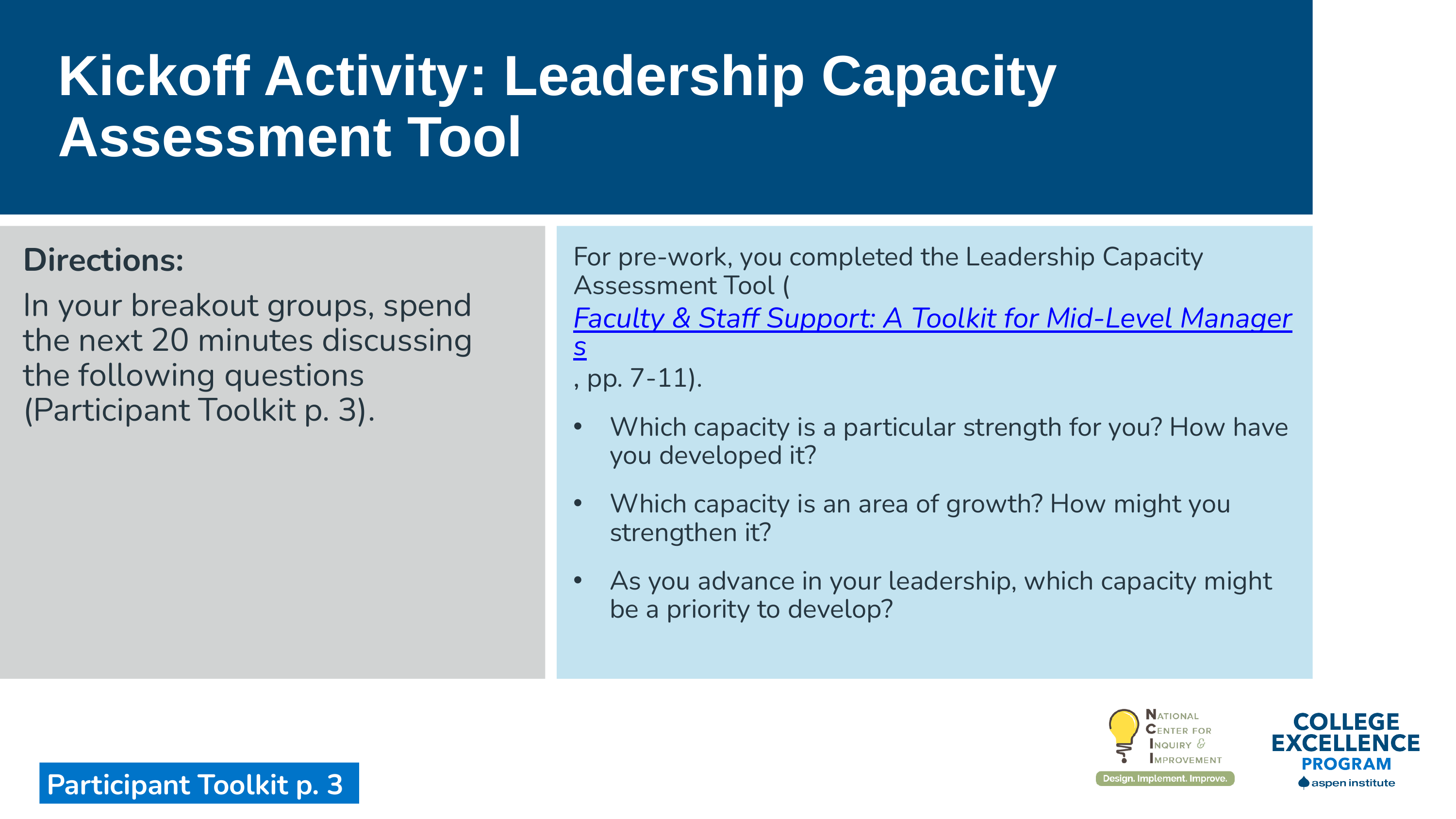

Kickoff Activity: Leadership Capacity Assessment Tool
Directions:
In your breakout groups, spend the next 20 minutes discussing the following questions (Participant Toolkit p. 3).
For pre-work, you completed the Leadership Capacity Assessment Tool (Faculty & Staff Support: A Toolkit for Mid-Level Managers, pp. 7-11).
Which capacity is a particular strength for you? How have you developed it?
Which capacity is an area of growth? How might you strengthen it?
As you advance in your leadership, which capacity might be a priority to develop?
Participant Toolkit p. 3